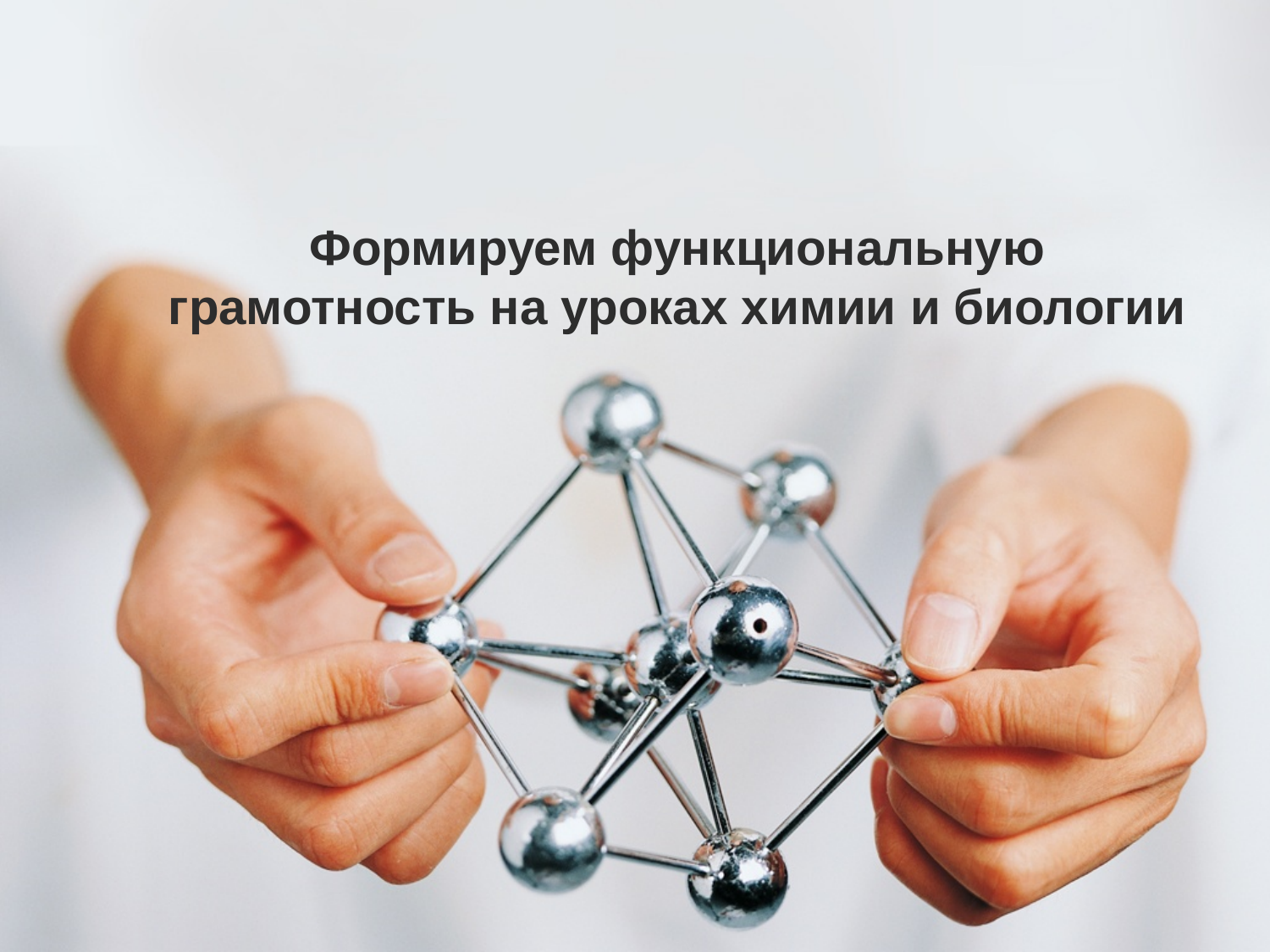

# Формируем функциональную грамотность на уроках химии и биологии